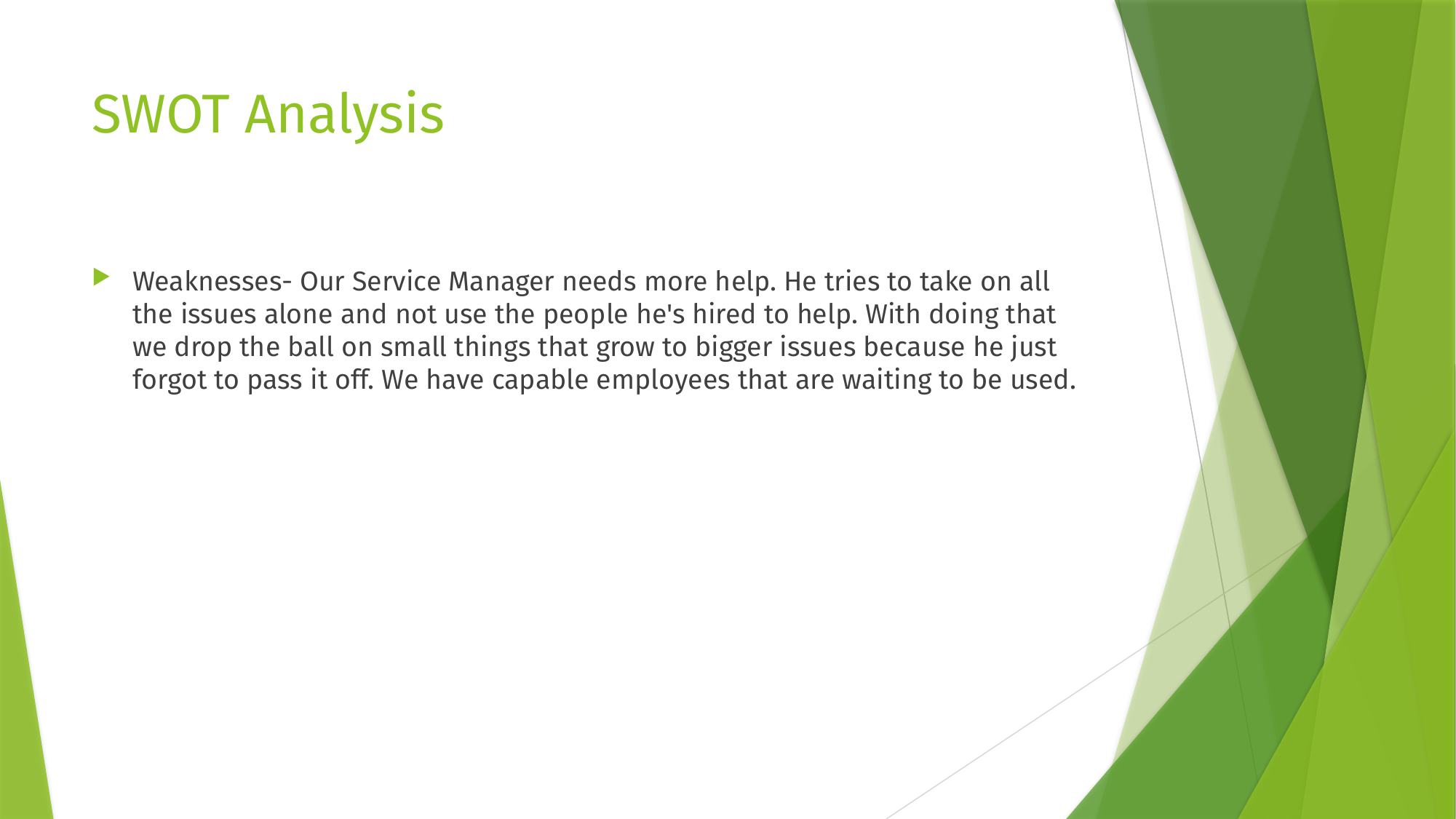

# SWOT Analysis
Weaknesses- Our Service Manager needs more help. He tries to take on all the issues alone and not use the people he's hired to help. With doing that we drop the ball on small things that grow to bigger issues because he just forgot to pass it off. We have capable employees that are waiting to be used.